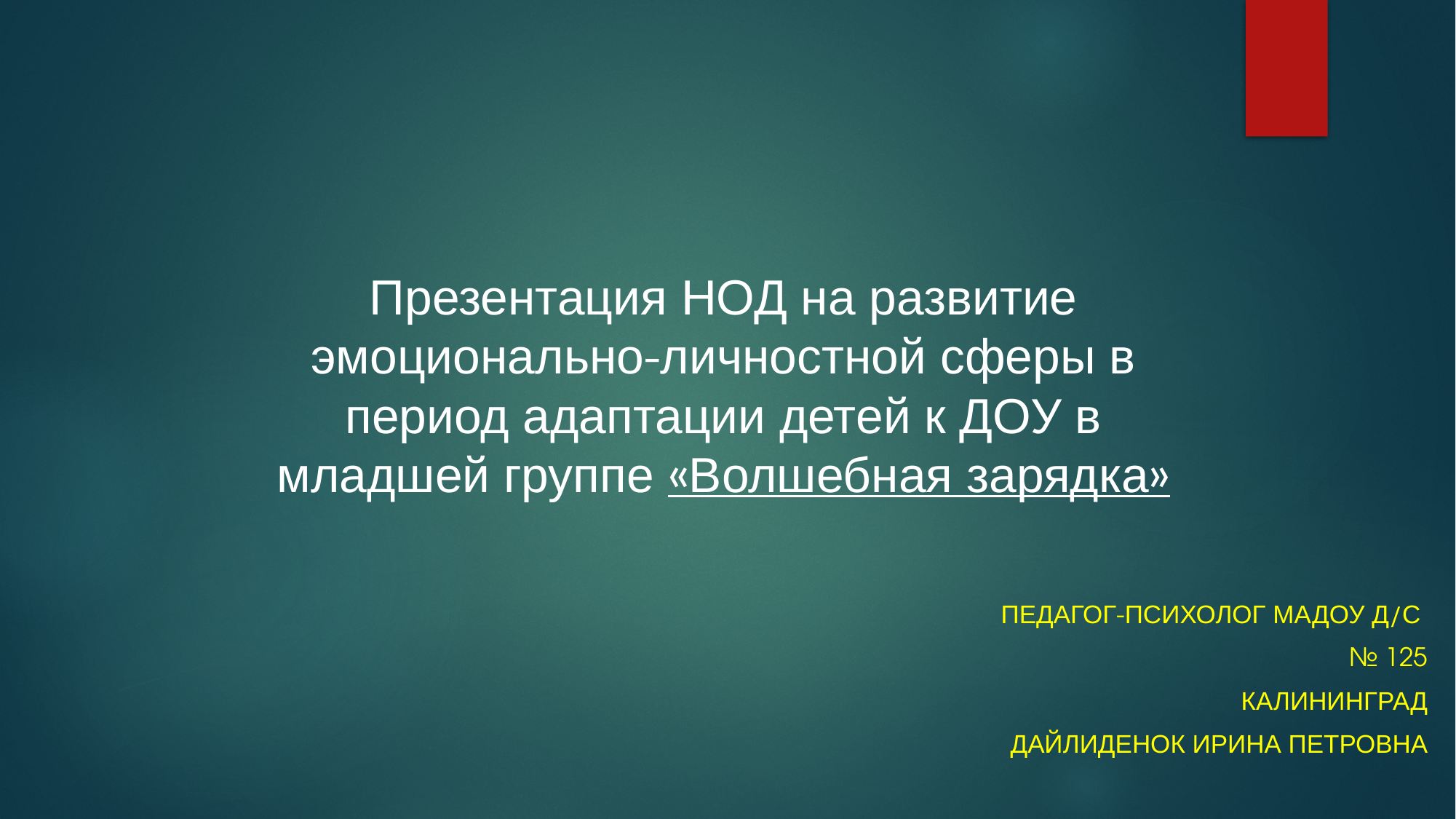

# Презентация НОД на развитие эмоционально-личностной сферы в период адаптации детей к ДОУ в младшей группе «Волшебная зарядка»
Педагог-психолог МАДОУ д/с
№ 125
 Калининград
Дайлиденок Ирина Петровна